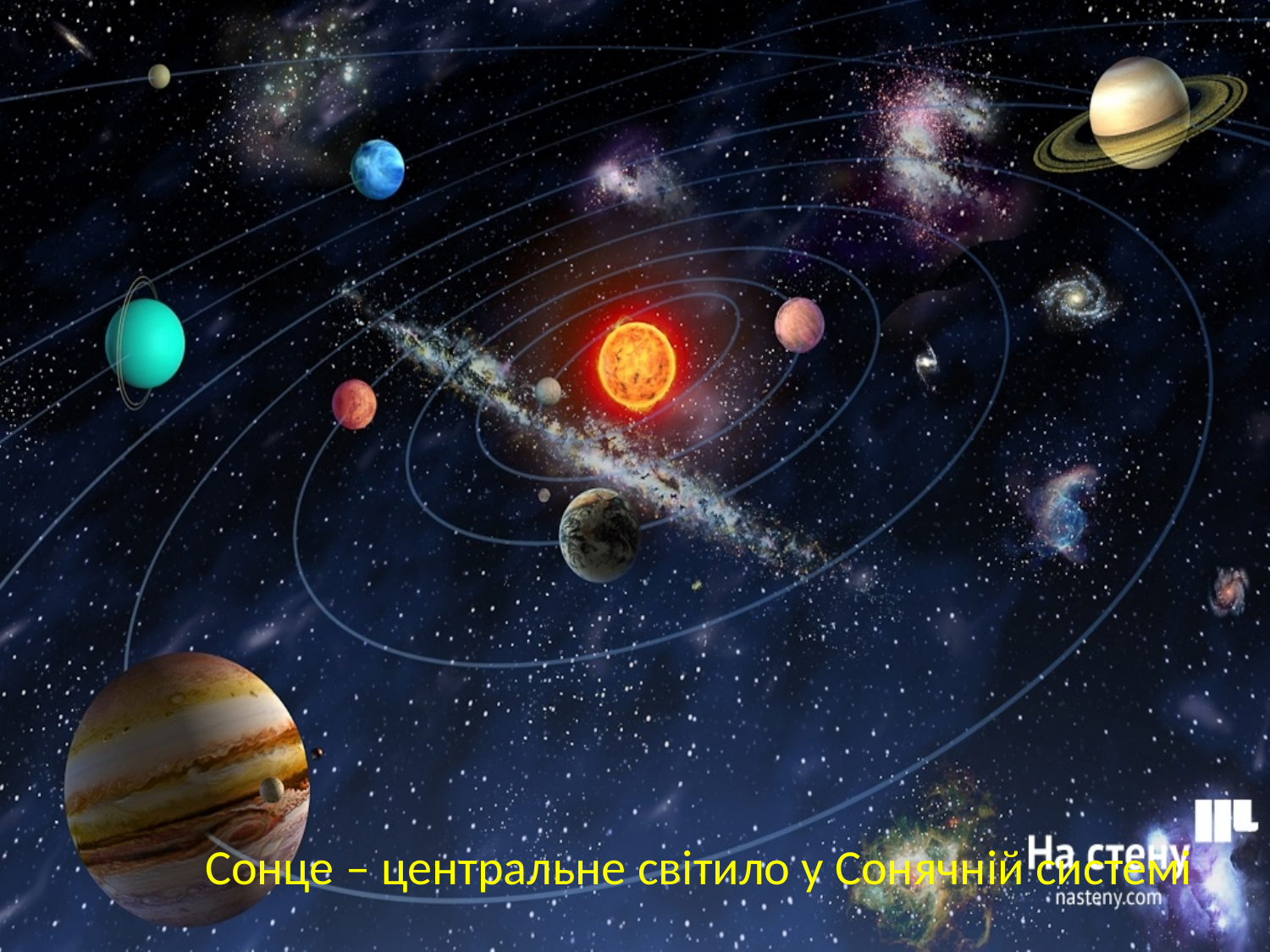

# Сонце – центральне світило у Сонячній системі